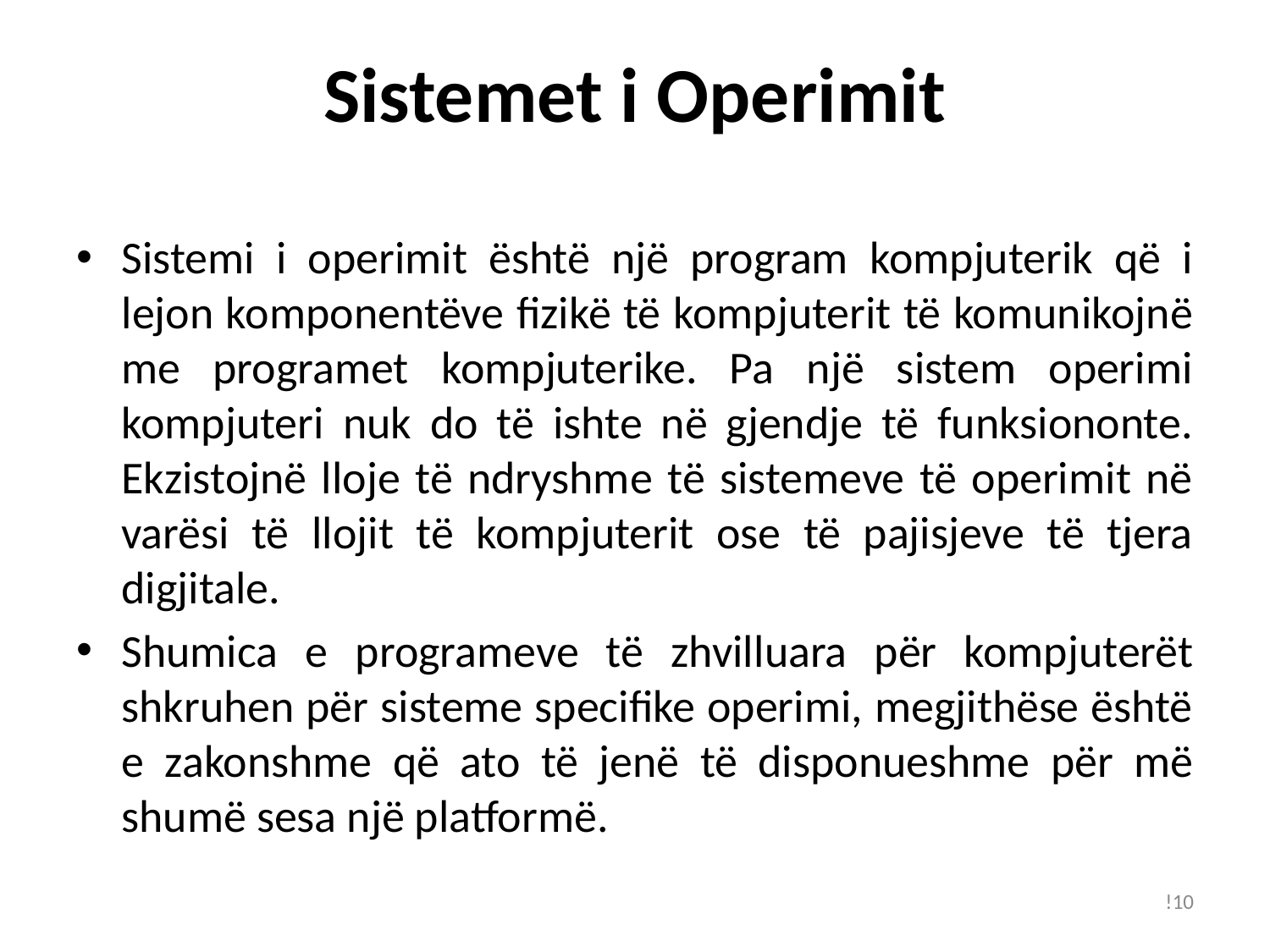

# Sistemet i Operimit
Sistemi i operimit është një program kompjuterik që i lejon komponentëve fizikë të kompjuterit të komunikojnë me programet kompjuterike. Pa një sistem operimi kompjuteri nuk do të ishte në gjendje të funksiononte. Ekzistojnë lloje të ndryshme të sistemeve të operimit në varësi të llojit të kompjuterit ose të pajisjeve të tjera digjitale.
Shumica e programeve të zhvilluara për kompjuterët shkruhen për sisteme specifike operimi, megjithëse është e zakonshme që ato të jenë të disponueshme për më shumë sesa një platformë.
!10